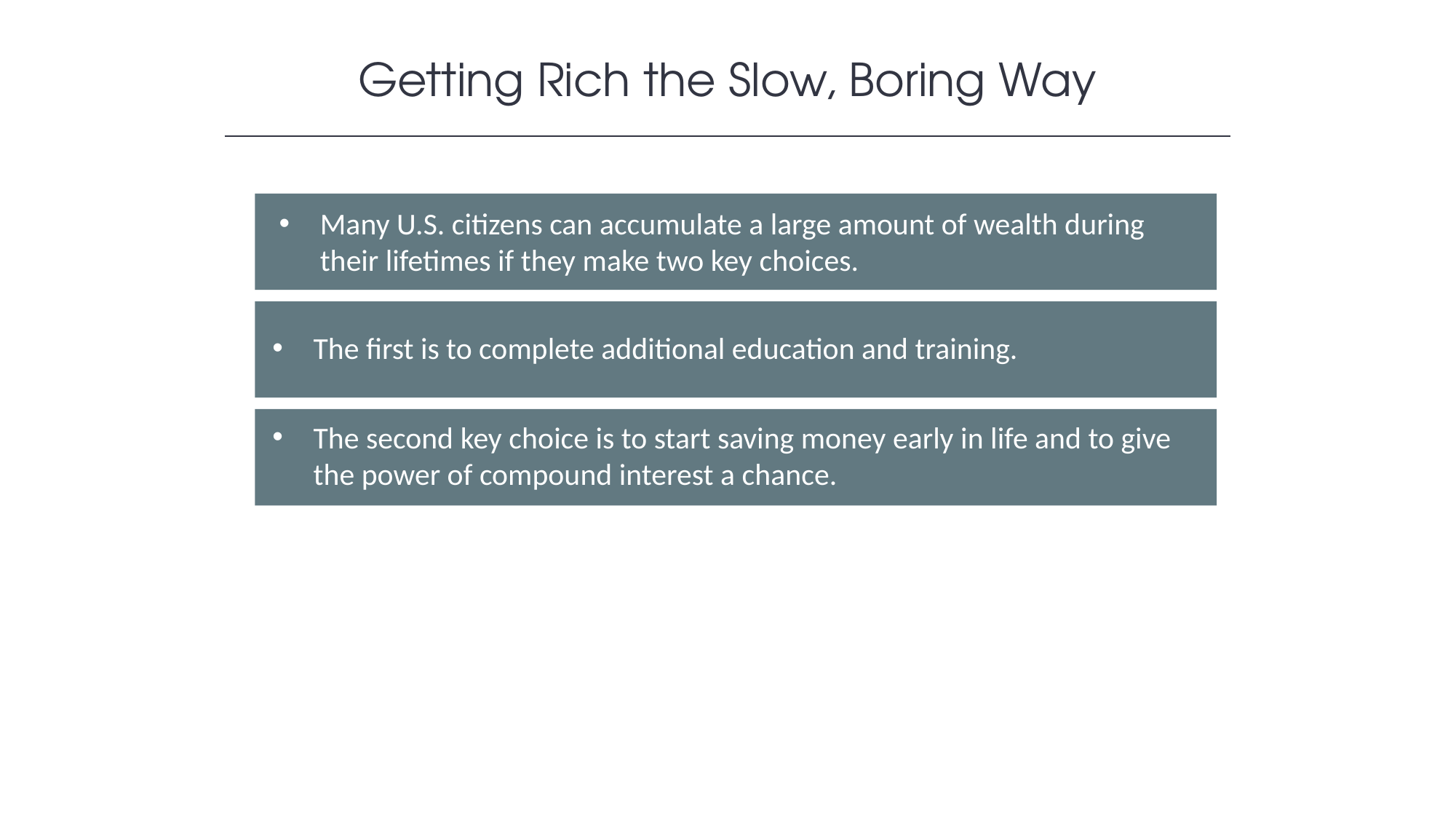

Getting Rich the Slow, Boring Way

Many U.S. citizens can accumulate a large amount of wealth during their lifetimes if they make two key choices.

The first is to complete additional education and training.

The second key choice is to start saving money early in life and to give the power of compound interest a chance.